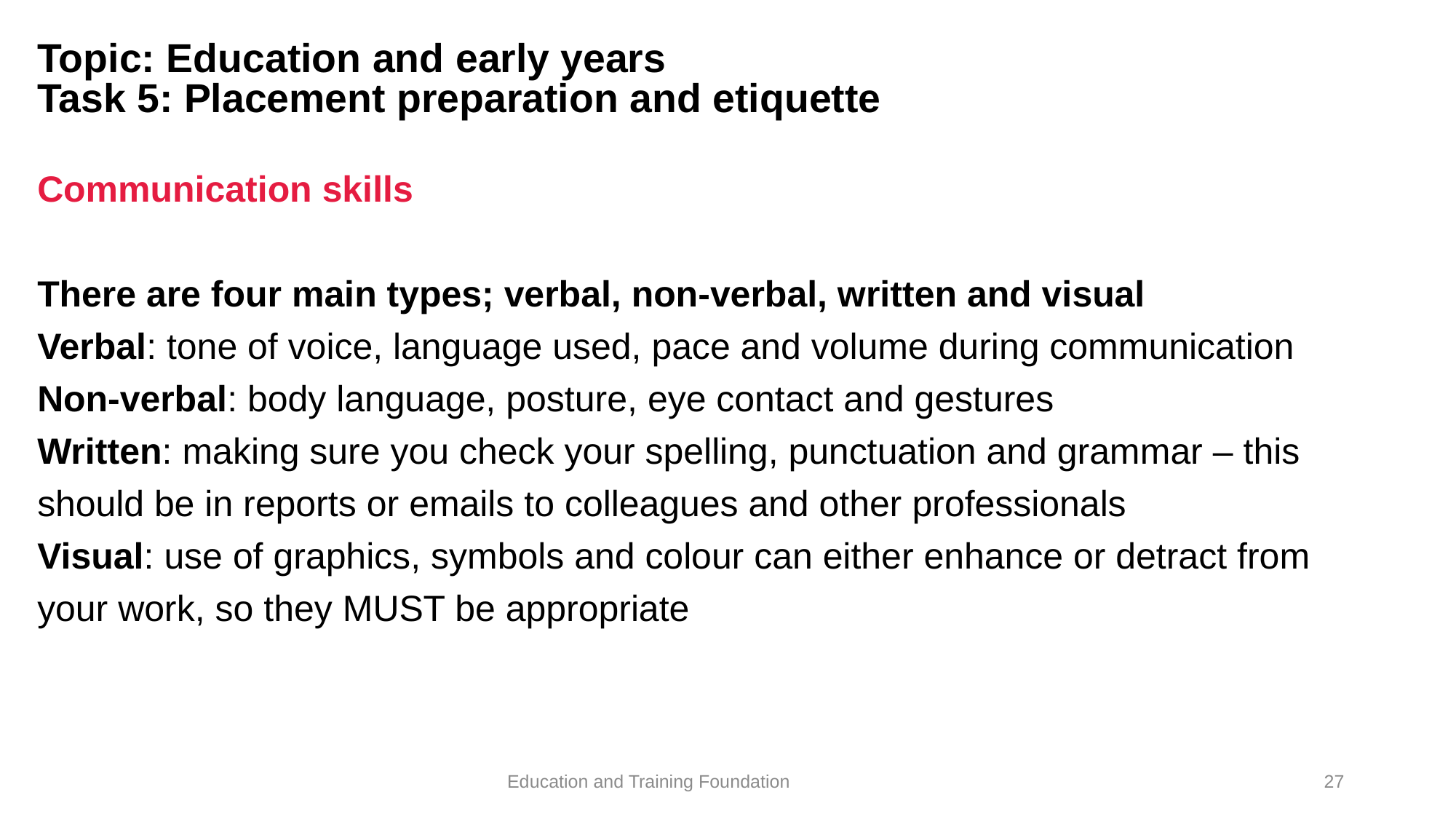

# Topic: Education and early years Task 5: Placement preparation and etiquette
Communication skills

There are four main types; verbal, non-verbal, written and visual
Verbal: tone of voice, language used, pace and volume during communication
Non-verbal: body language, posture, eye contact and gestures
Written: making sure you check your spelling, punctuation and grammar – this should be in reports or emails to colleagues and other professionals
Visual: use of graphics, symbols and colour can either enhance or detract from your work, so they MUST be appropriate

27
Education and Training Foundation